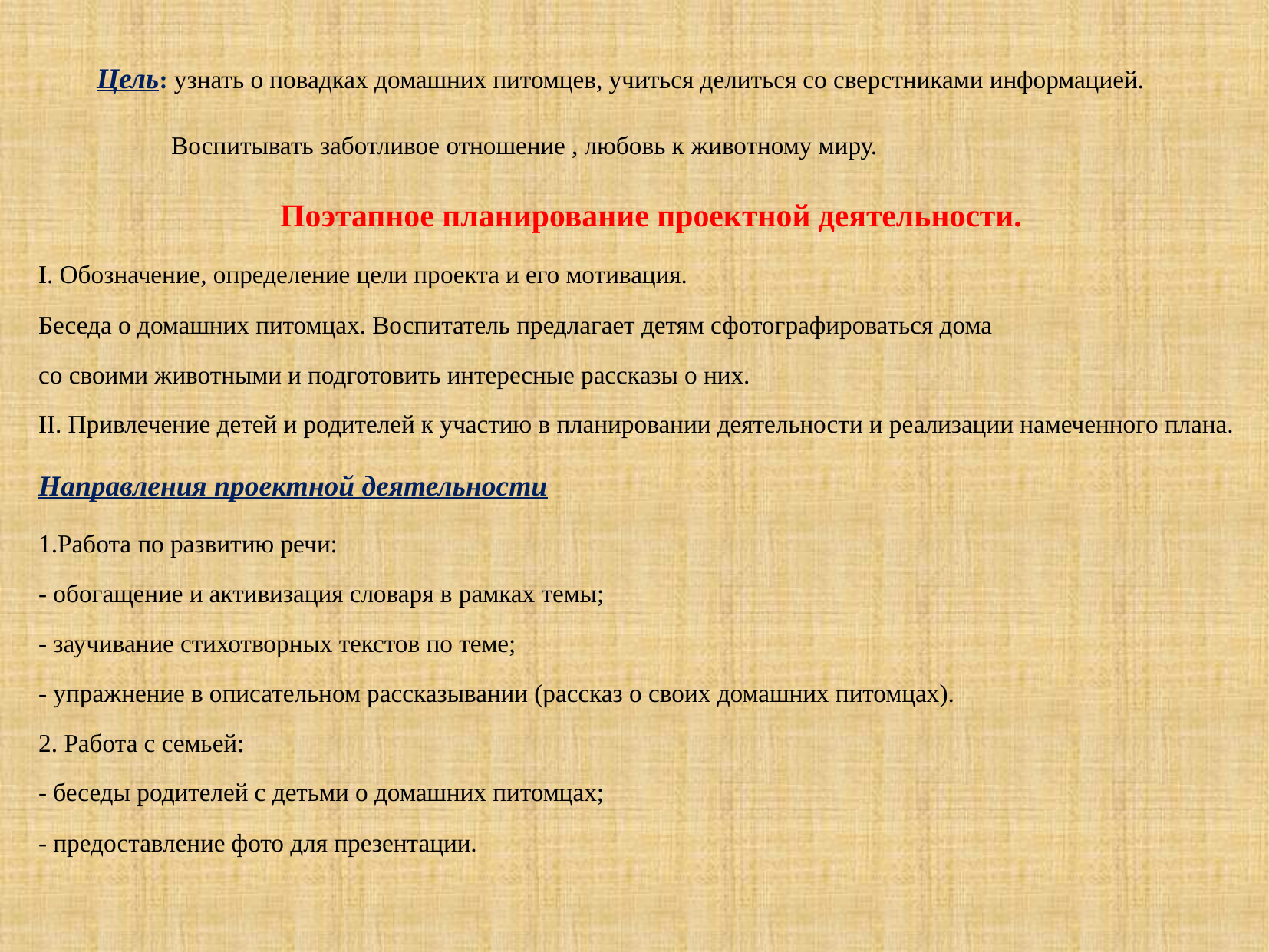

Цель: узнать о повадках домашних питомцев, учиться делиться со сверстниками информацией.
                     Воспитывать заботливое отношение , любовь к животному миру.
                              Поэтапное планирование проектной деятельности.
I. Обозначение, определение цели проекта и его мотивация.
Беседа о домашних питомцах. Воспитатель предлагает детям сфотографироваться дома
со своими животными и подготовить интересные рассказы о них.
II. Привлечение детей и родителей к участию в планировании деятельности и реализации намеченного плана.
Направления проектной деятельности
1.Работа по развитию речи:
- обогащение и активизация словаря в рамках темы;
- заучивание стихотворных текстов по теме;
- упражнение в описательном рассказывании (рассказ о своих домашних питомцах).
2. Работа с семьей:
- беседы родителей с детьми о домашних питомцах;
- предоставление фото для презентации.